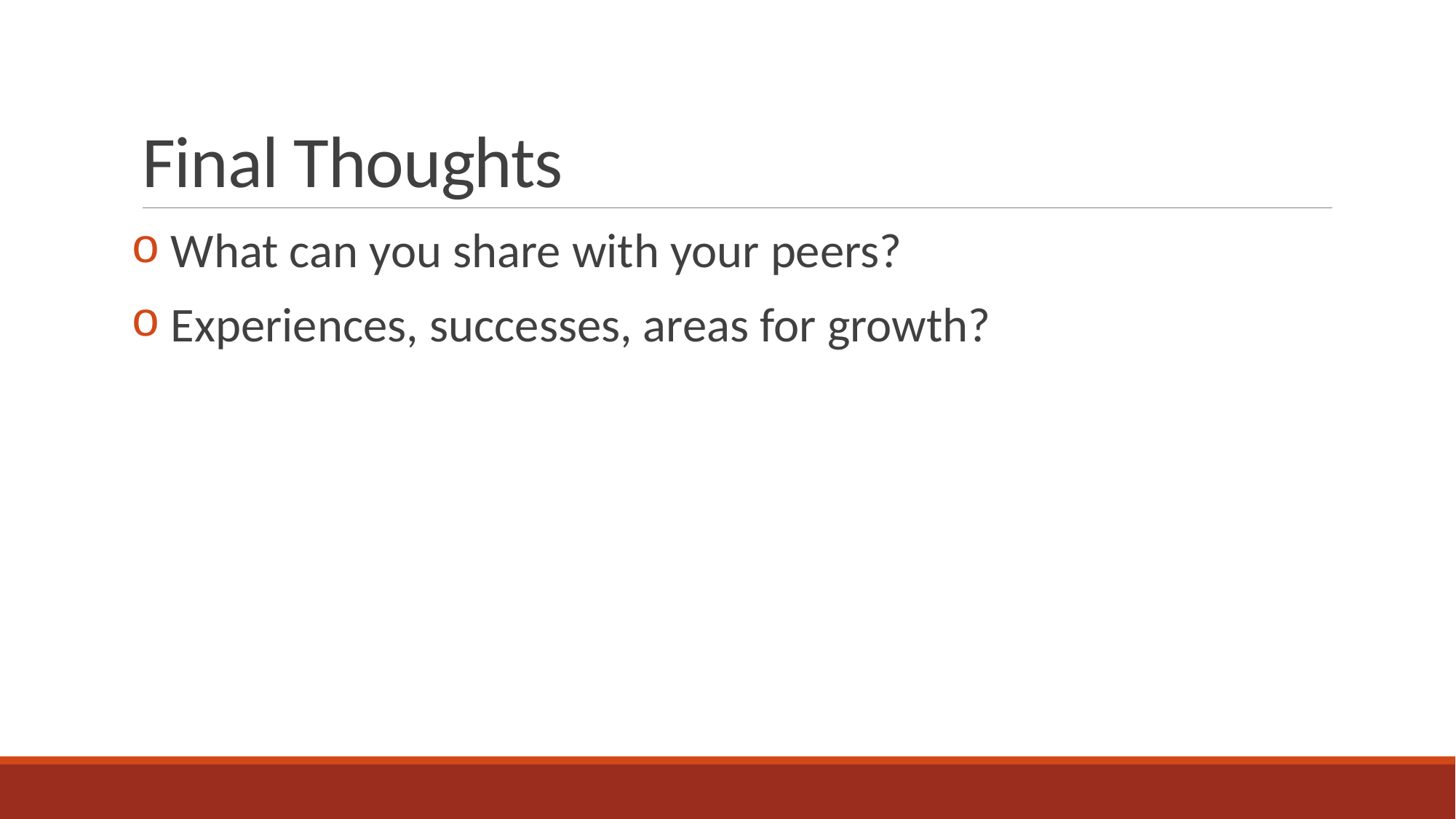

# Final Thoughts
 What can you share with your peers?
 Experiences, successes, areas for growth?